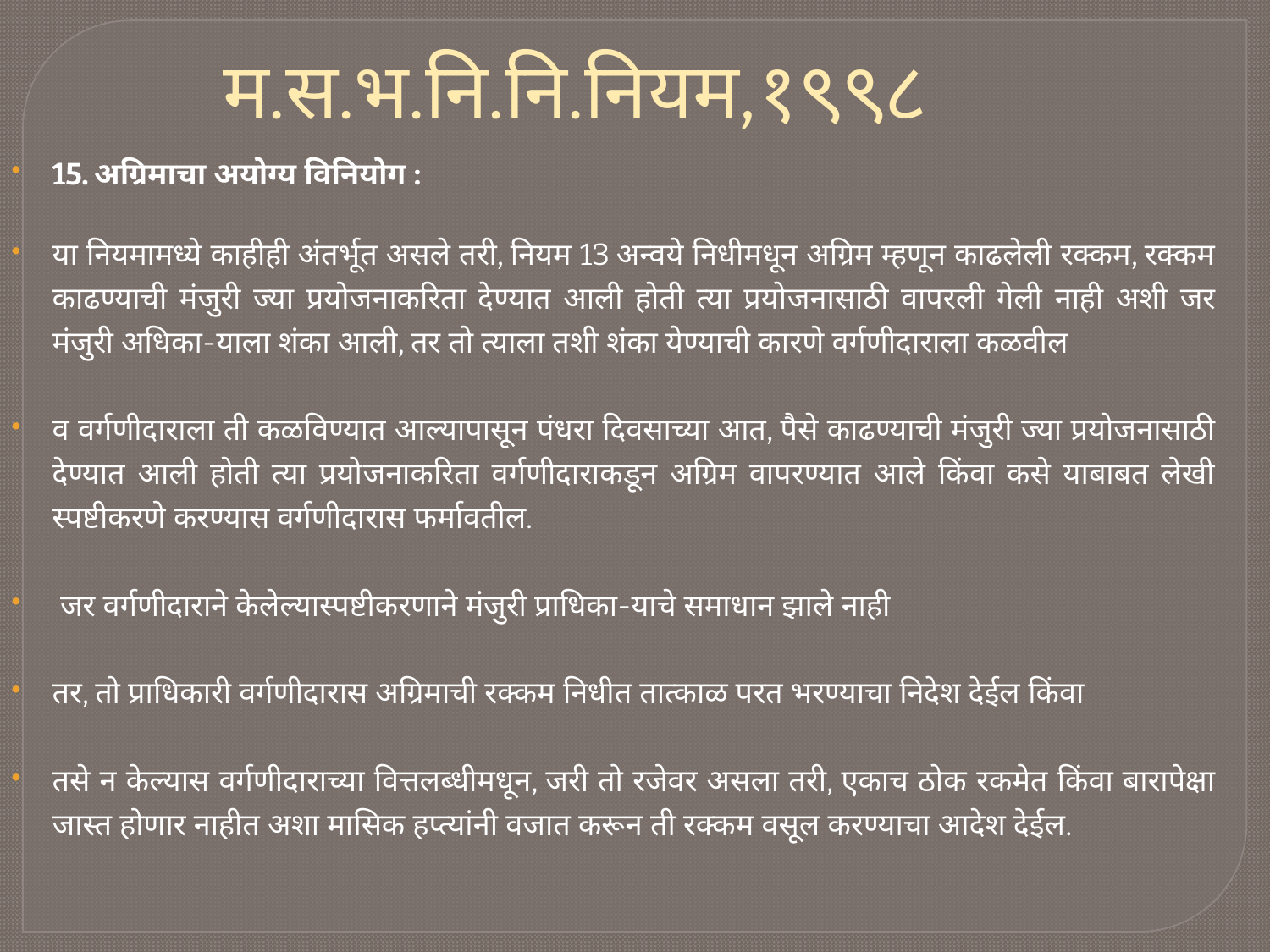

म.स.भ.नि.नि.नियम,१९९८
15. अग्रिमाचा अयोग्य विनियोग :

या नियमामध्ये काहीही अंतर्भूत असले तरी, नियम 13 अन्वये निधीमधून अग्रिम म्हणून काढलेली रक्कम, रक्कम काढण्याची मंजुरी ज्या प्रयोजनाकरिता देण्यात आली होती त्या प्रयोजनासाठी वापरली गेली नाही अशी जर मंजुरी अधिका-याला शंका आली, तर तो त्याला तशी शंका येण्याची कारणे वर्गणीदाराला कळवील

व वर्गणीदाराला ती कळविण्यात आल्यापासून पंधरा दिवसाच्या आत, पैसे काढण्याची मंजुरी ज्या प्रयोजनासाठी देण्यात आली होती त्या प्रयोजनाकरिता वर्गणीदाराकडून अग्रिम वापरण्यात आले किंवा कसे याबाबत लेखी स्पष्टीकरणे करण्यास वर्गणीदारास फर्मावतील.

 जर वर्गणीदाराने केलेल्यास्पष्टीकरणाने मंजुरी प्राधिका-याचे समाधान झाले नाही

तर, तो प्राधिकारी वर्गणीदारास अग्रिमाची रक्कम निधीत तात्काळ परत भरण्याचा निदेश देईल किंवा

तसे न केल्यास वर्गणीदाराच्या वित्तलब्धीमधून, जरी तो रजेवर असला तरी, एकाच ठोक रकमेत किंवा बारापेक्षा जास्त होणार नाहीत अशा मासिक हप्त्यांनी वजात करून ती रक्कम वसूल करण्याचा आदेश देईल.